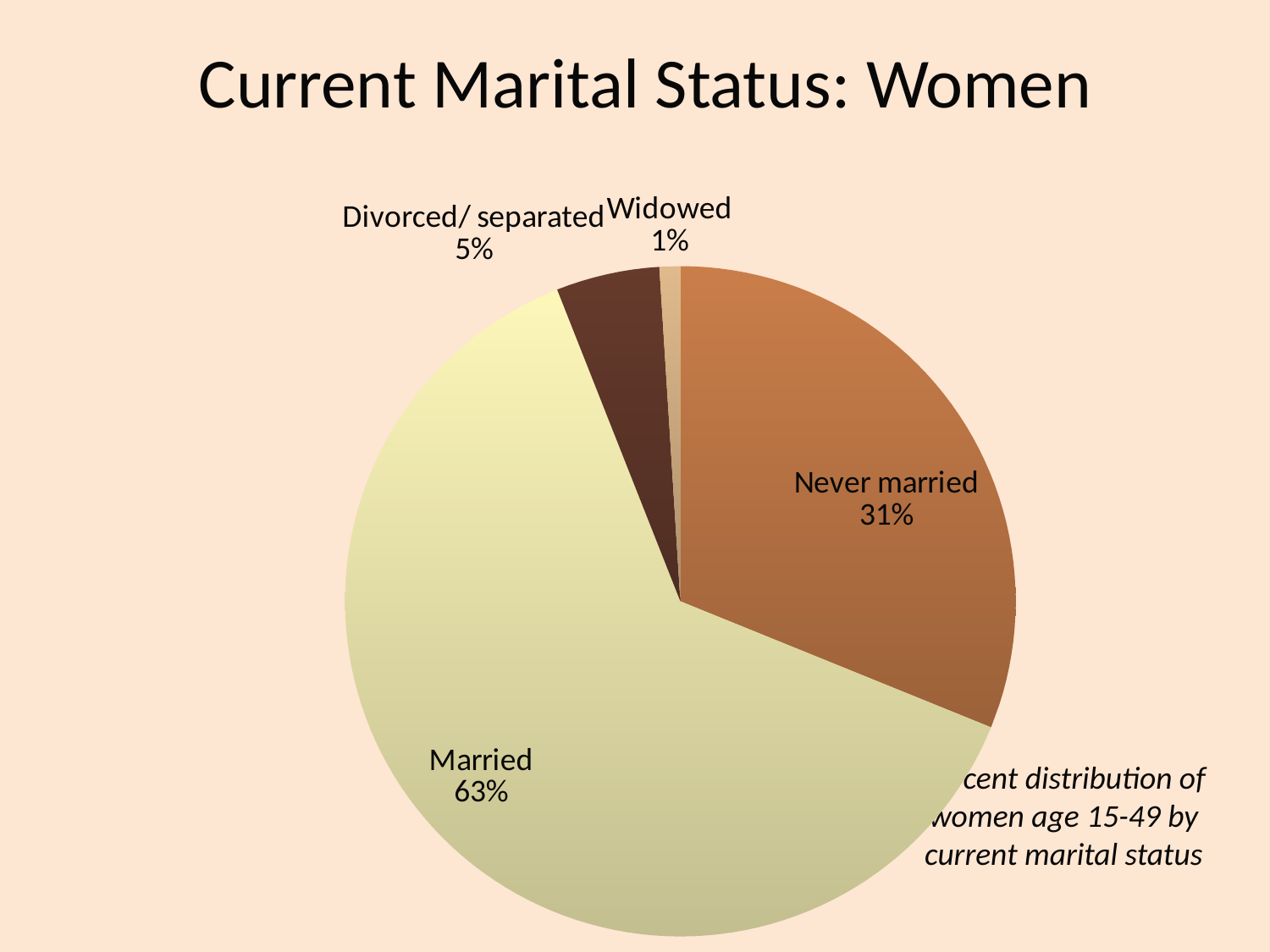

# Current Marital Status: Women

### Chart

| Category | Sales |
|---|---|
| Never married | 31.2 |
| Married | 63.0 |
| Divorced/ separated | 5.0 |
| Widowed | 1.0 |
Percent distribution of women age 15-49 by current marital status